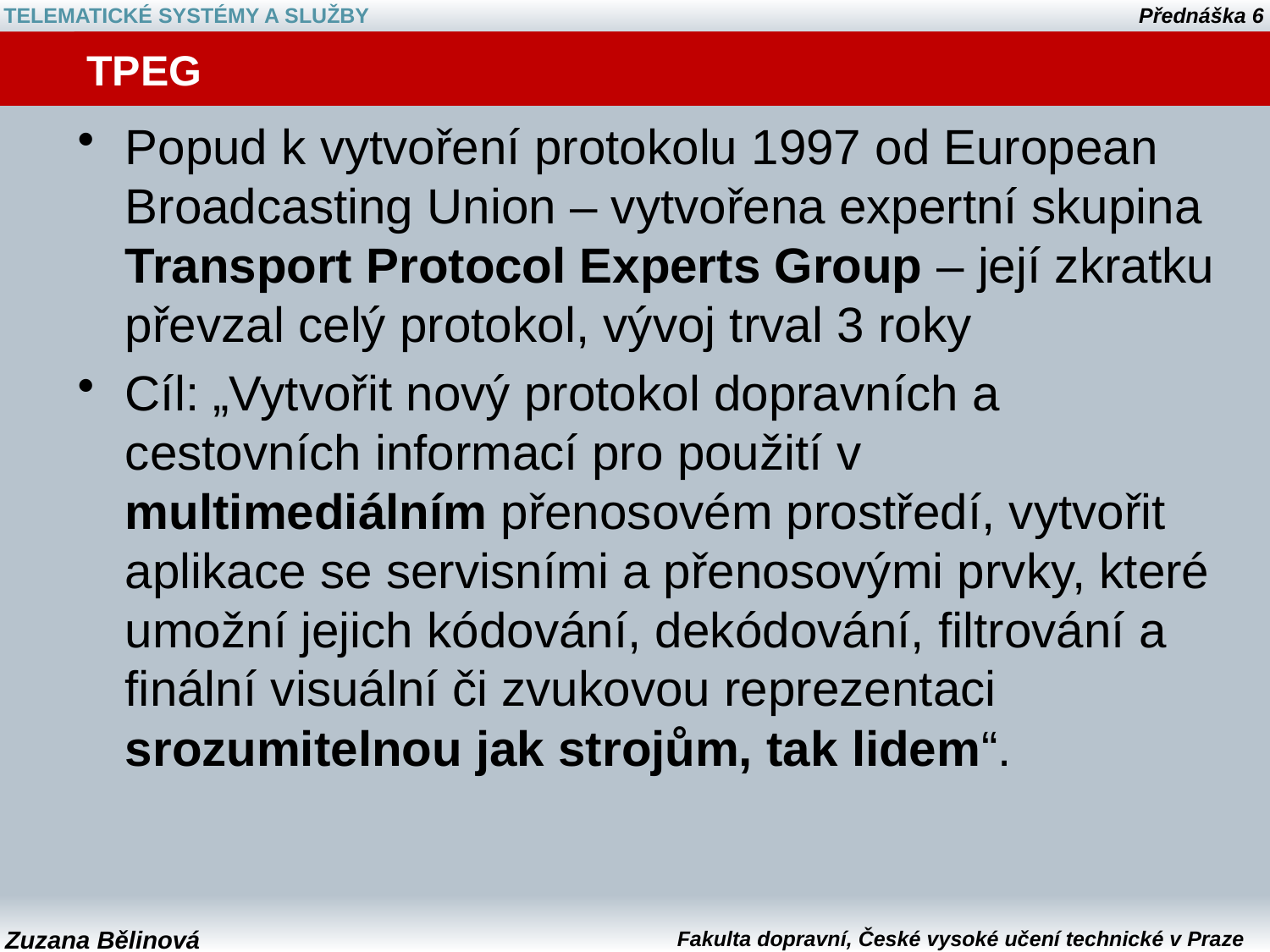

# TPEG
Popud k vytvoření protokolu 1997 od European Broadcasting Union – vytvořena expertní skupina Transport Protocol Experts Group – její zkratku převzal celý protokol, vývoj trval 3 roky
Cíl: „Vytvořit nový protokol dopravních a cestovních informací pro použití v multimediálním přenosovém prostředí, vytvořit aplikace se servisními a přenosovými prvky, které umožní jejich kódování, dekódování, ﬁltrování a ﬁnální visuální či zvukovou reprezentaci srozumitelnou jak strojům, tak lidem“.